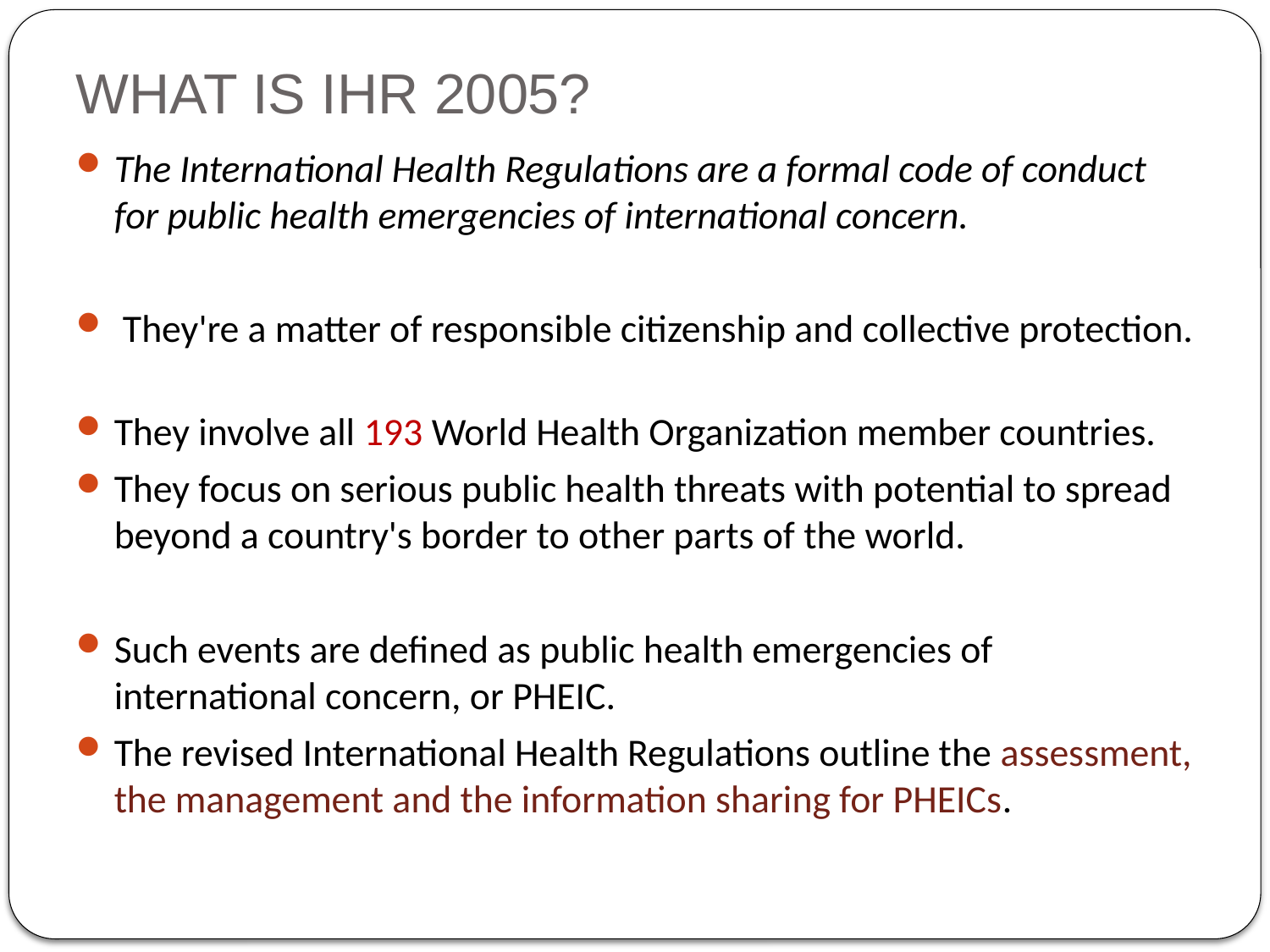

# WHAT IS IHR 2005?
The International Health Regulations are a formal code of conduct for public health emergencies of international concern.

 They're a matter of responsible citizenship and collective protection.
They involve all 193 World Health Organization member countries.
They focus on serious public health threats with potential to spread beyond a country's border to other parts of the world.

Such events are defined as public health emergencies of international concern, or PHEIC.
The revised International Health Regulations outline the assessment, the management and the information sharing for PHEICs.